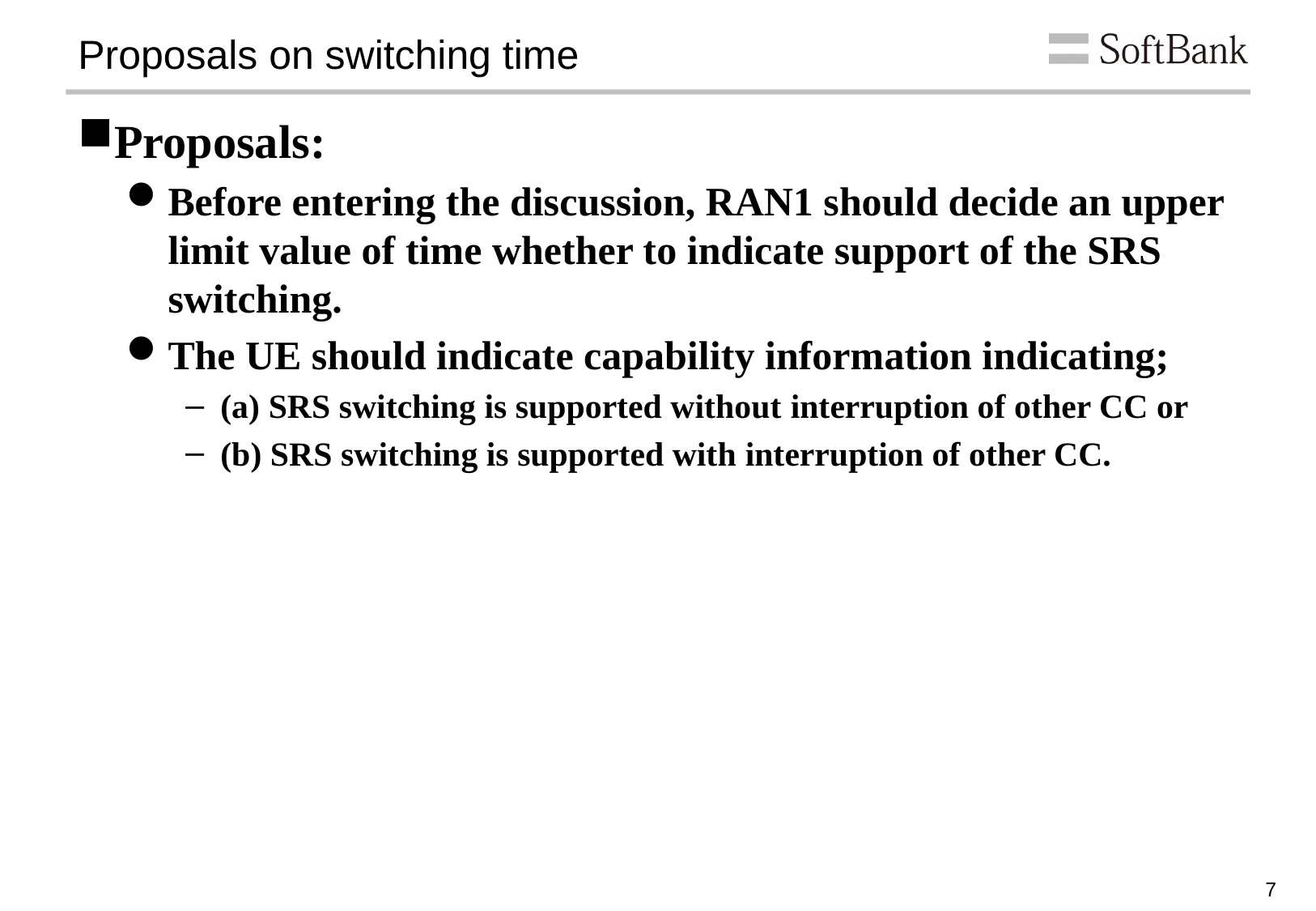

# Proposals on switching time
Proposals:
Before entering the discussion, RAN1 should decide an upper limit value of time whether to indicate support of the SRS switching.
The UE should indicate capability information indicating;
(a) SRS switching is supported without interruption of other CC or
(b) SRS switching is supported with interruption of other CC.